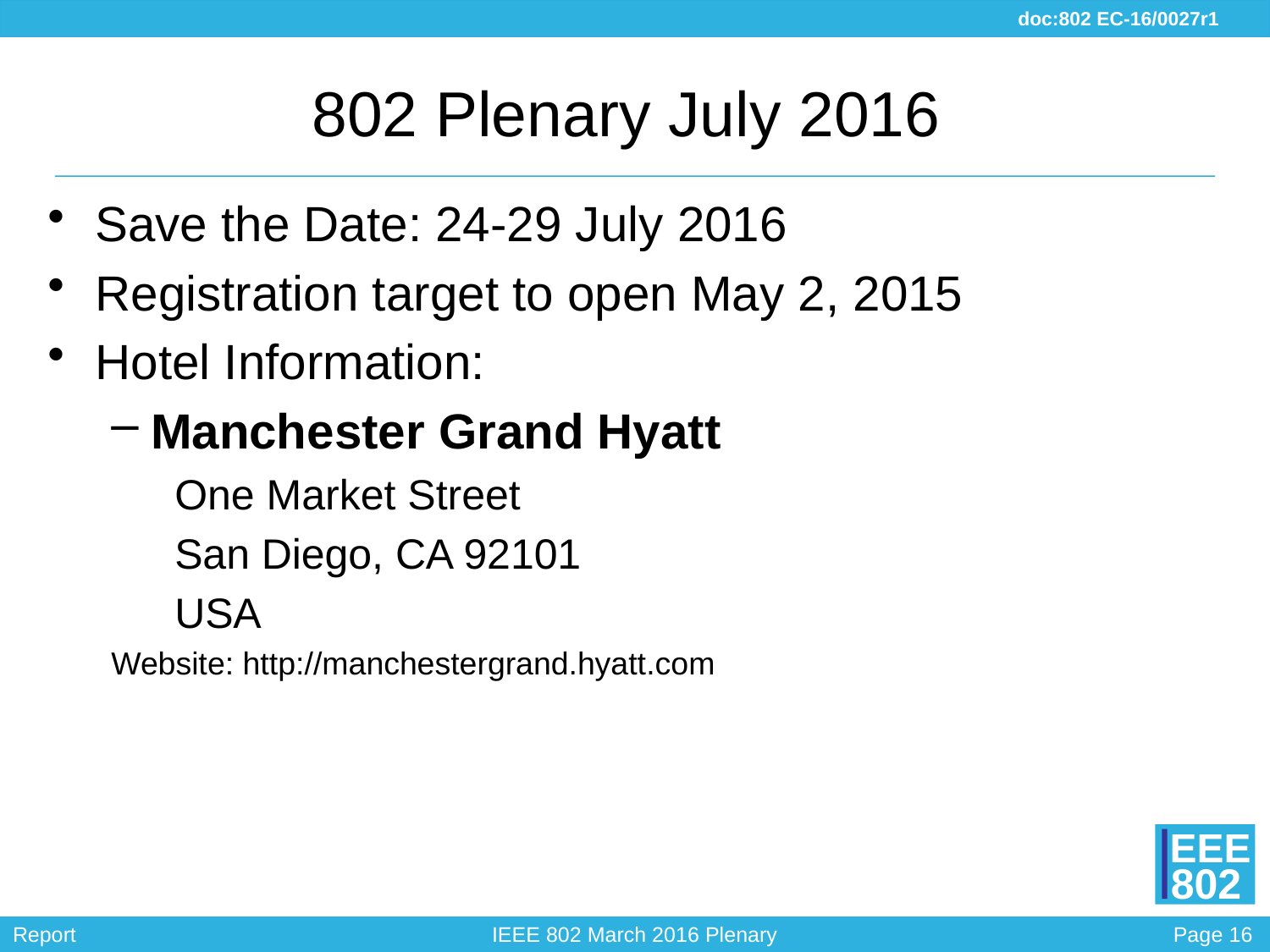

# 802 Plenary July 2016
Save the Date: 24-29 July 2016
Registration target to open May 2, 2015
Hotel Information:
Manchester Grand Hyatt
	One Market Street
	San Diego, CA 92101
	USA
Website: http://manchestergrand.hyatt.com